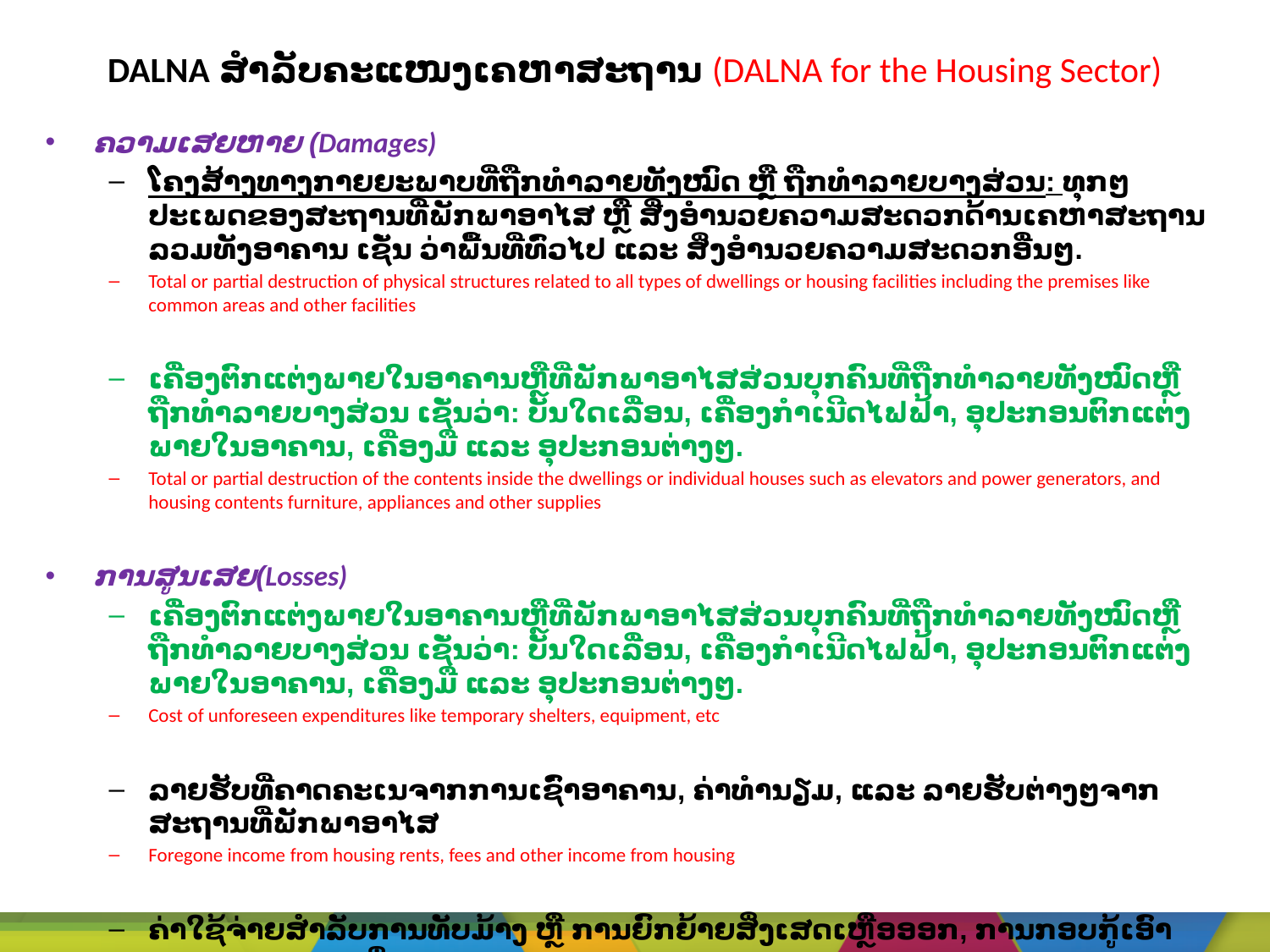

# DALNA ສຳລັບຄະແໜງເຄຫາສະຖານ (DALNA for the Housing Sector)
ຄວາມເສຍຫາຍ (Damages)
ໂຄງສ້າງທາງກາຍຍະພາບທີ່ຖືກທຳລາຍທັງໝົດ ຫຼື ຖືກທຳລາຍບາງສ່ວນ: ທຸກໆປະເພດຂອງສະຖານທີ່ພັກພາອາໄສ ຫຼື ສີ່ງອຳນວຍຄວາມສະດວກດ້ານເຄຫາສະຖານລວມທັງອາຄານ ເຊັ່ນ ວ່າພື້ນທີ່ທົ່ວໄປ ແລະ ສິ່ງອຳນວຍຄວາມສະດວກອື່ນໆ.
Total or partial destruction of physical structures related to all types of dwellings or housing facilities including the premises like common areas and other facilities

ເຄື່ອງຕົກແຕ່ງພາຍໃນອາຄານຫຼືທີ່ພັກພາອາໄສສ່ວນບຸກຄົນທີ່ຖືກທຳລາຍທັງໝົດຫຼືຖືກທຳລາຍບາງສ່ວນ ເຊັ່ນວ່າ: ບັນໃດເລື່ອນ, ເຄື່ອງກຳເນີດໄຟຟ້າ, ອຸປະກອນຕົກແຕ່ງພາຍໃນອາຄານ, ເຄື່ອງມື ແລະ ອຸປະກອນຕ່າງໆ.
Total or partial destruction of the contents inside the dwellings or individual houses such as elevators and power generators, and housing contents furniture, appliances and other supplies

ການສູນເສຍ(Losses)
ເຄື່ອງຕົກແຕ່ງພາຍໃນອາຄານຫຼືທີ່ພັກພາອາໄສສ່ວນບຸກຄົນທີ່ຖືກທຳລາຍທັງໝົດຫຼືຖືກທຳລາຍບາງສ່ວນ ເຊັ່ນວ່າ: ບັນໃດເລື່ອນ, ເຄື່ອງກຳເນີດໄຟຟ້າ, ອຸປະກອນຕົກແຕ່ງພາຍໃນອາຄານ, ເຄື່ອງມື ແລະ ອຸປະກອນຕ່າງໆ.
Cost of unforeseen expenditures like temporary shelters, equipment, etc

ລາຍຮັບທີ່ຄາດຄະເນຈາກການເຊົ່າອາຄານ, ຄ່າທຳນຽມ, ແລະ ລາຍຮັບຕ່າງໆຈາກສະຖານທີ່ພັກພາອາໄສ
Foregone income from housing rents, fees and other income from housing

ຄ່າໃຊ້ຈ່າຍສຳລັບການທັບມ້າງ ຫຼື ການຍົກຍ້າຍສິ່ງເສດເຫຼືອອອກ, ການກອບກູ້ເອົາເອກະສານ, ແລະອື່ນໆ
Costs involved for the demolition or removal of debris, retrieval of documents, etc